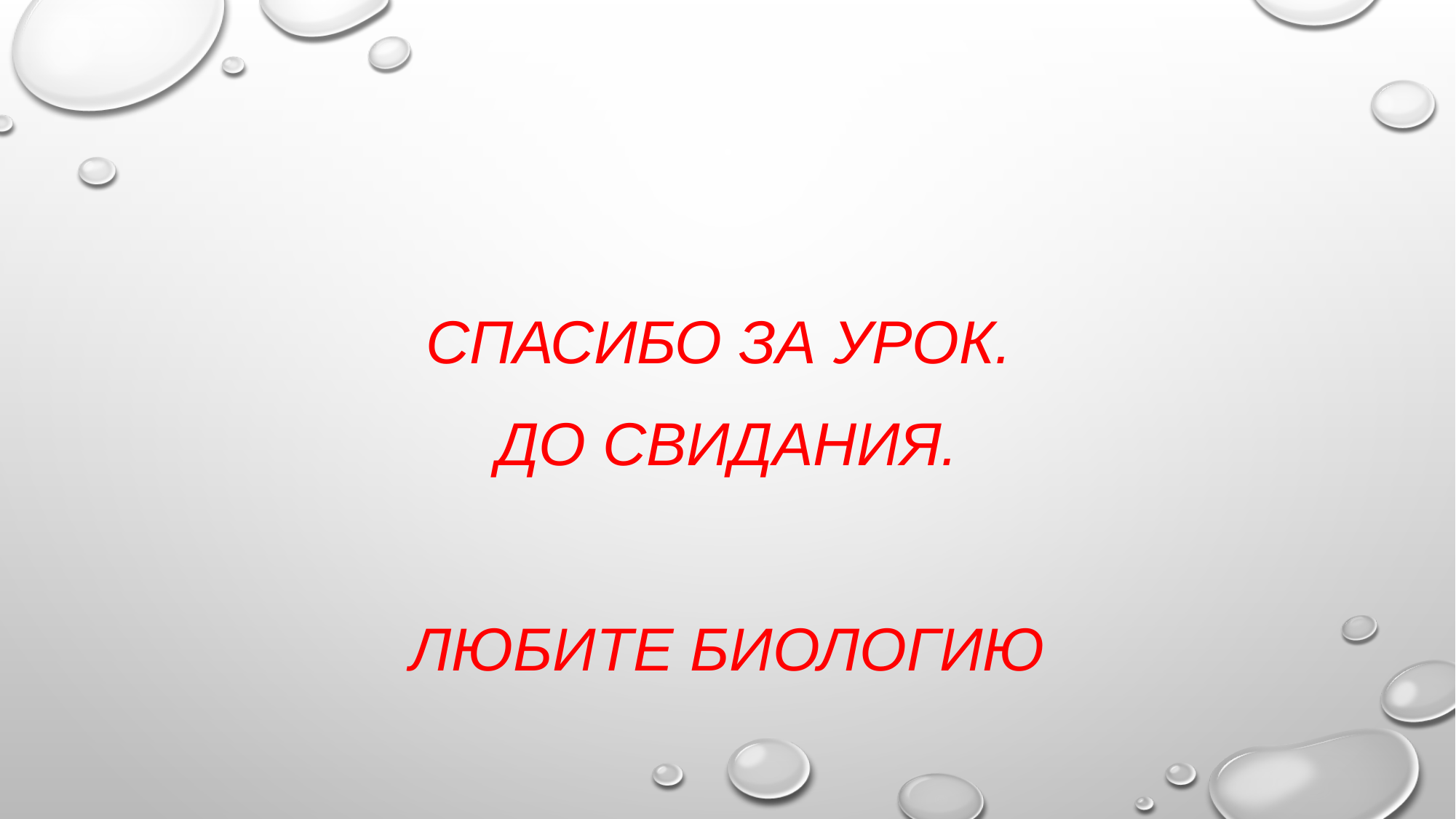

Спасибо за урок.
До свидания.

Любите биологию